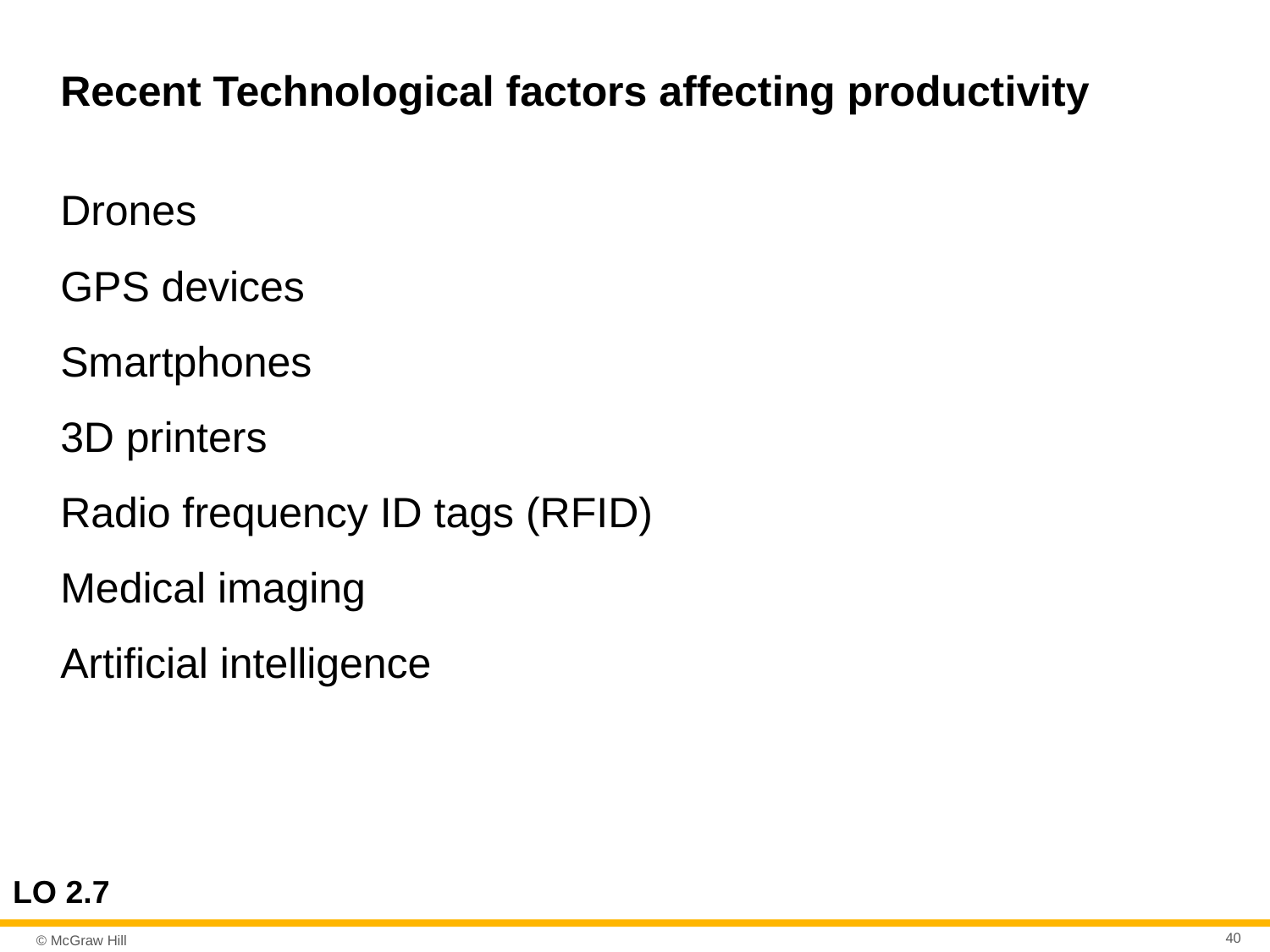

# Recent Technological factors affecting productivity
Drones
GPS devices
Smartphones
3D printers
Radio frequency ID tags (RFID)
Medical imaging
Artificial intelligence
LO 2.7